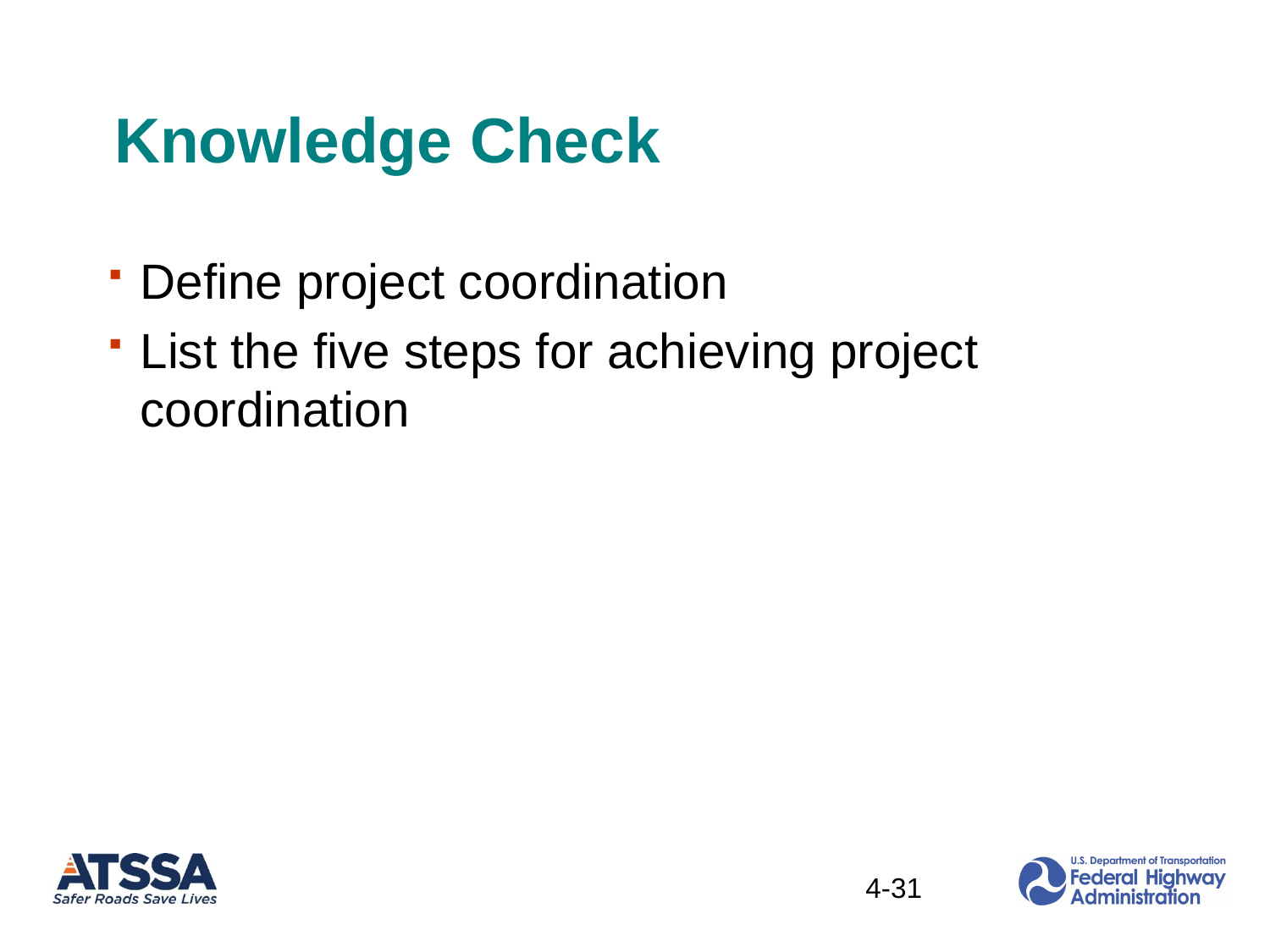

# Knowledge Check
Define project coordination
List the five steps for achieving project coordination